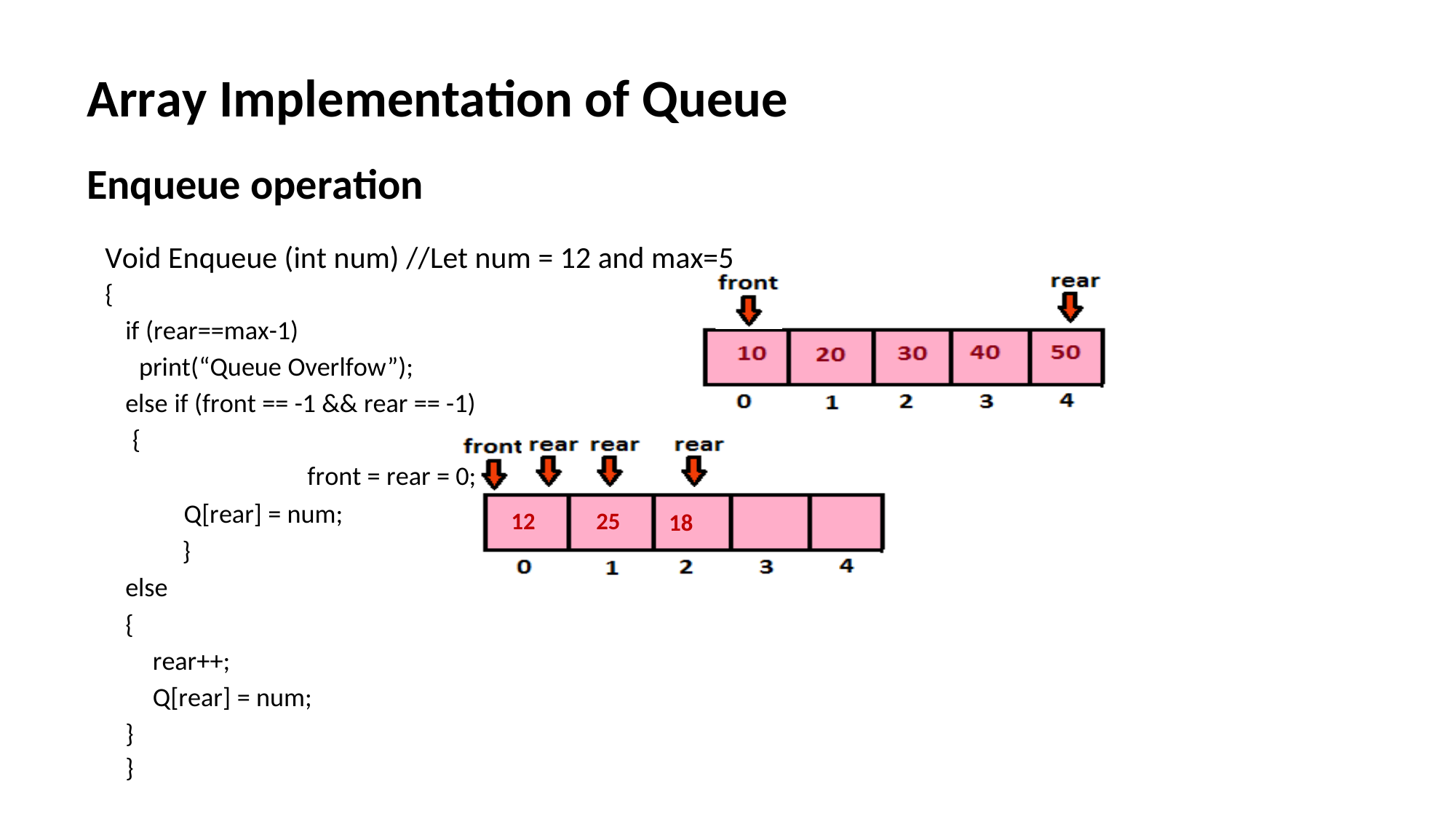

Array Implementation of Queue
Enqueue operation
Void Enqueue (int num) //Let num = 12 and max=5
{
if (rear==max-1)
print(“Queue Overlfow”);
else if (front == -1 && rear == -1)
{
front = rear = 0;

Q[rear] = num;
12
25
18
}
else
{
rear++;
Q[rear] = num;
}
}